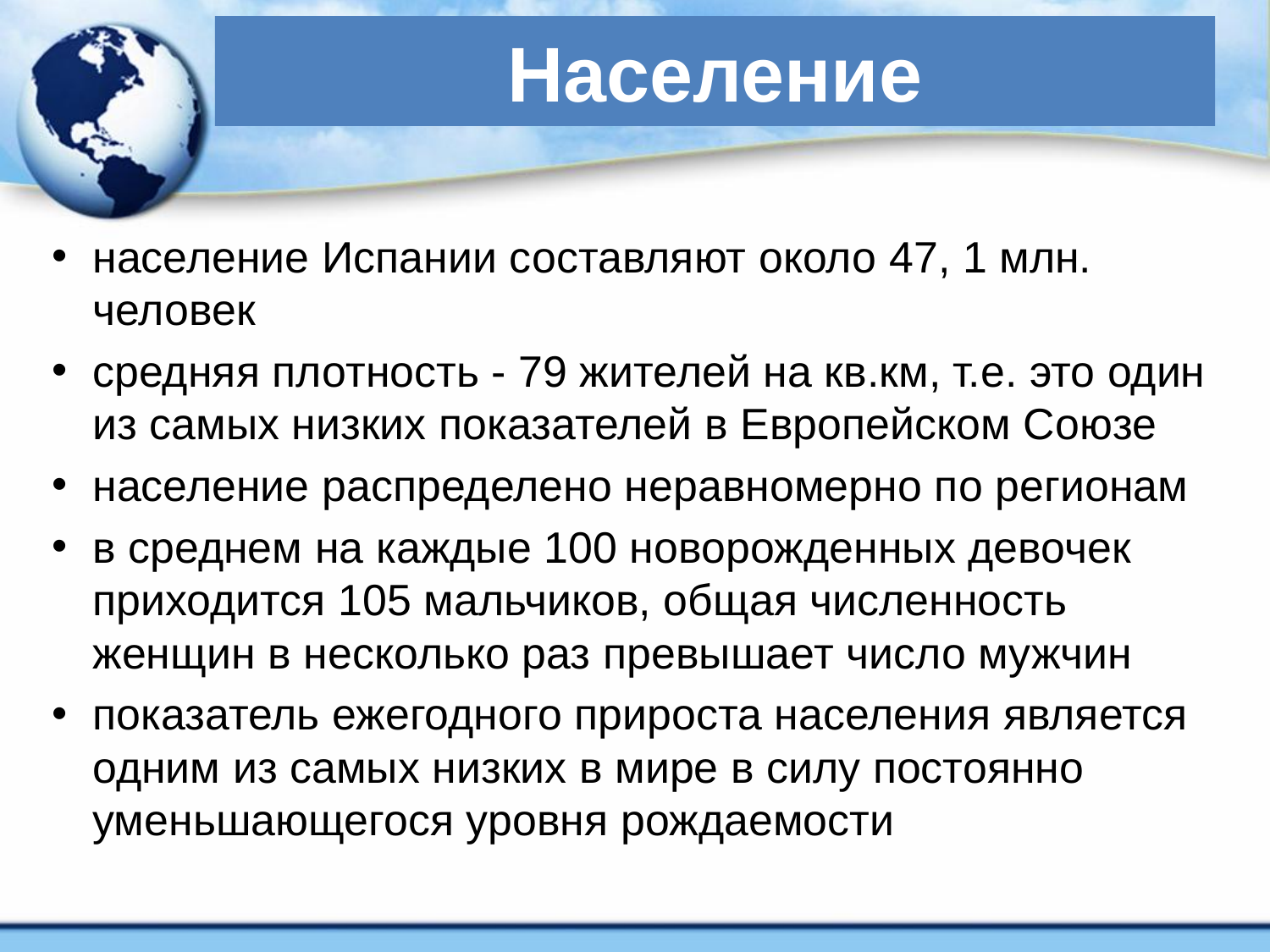

# Население
население Испании составляют около 47, 1 млн. человек
средняя плотность - 79 жителей на кв.км, т.е. это один из самых низких показателей в Европейском Союзе
население распределено неравномерно по регионам
в среднем на каждые 100 новорожденных девочек приходится 105 мальчиков, общая численность женщин в несколько раз превышает число мужчин
показатель ежегодного прироста населения является одним из самых низких в мире в силу постоянно уменьшающегося уровня рождаемости